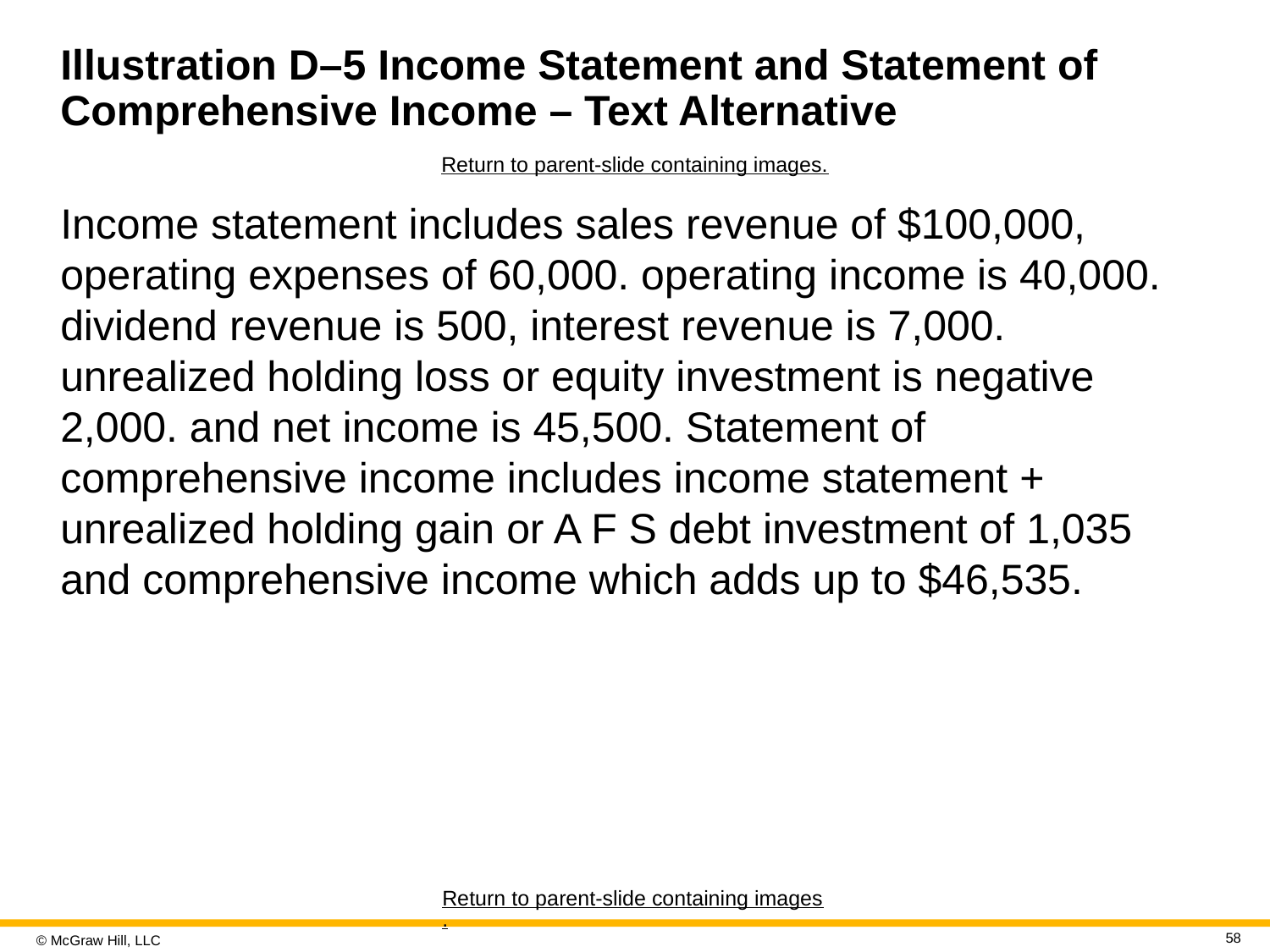

# Illustration D–5 Income Statement and Statement of Comprehensive Income – Text Alternative
Return to parent-slide containing images.
Income statement includes sales revenue of $100,000, operating expenses of 60,000. operating income is 40,000. dividend revenue is 500, interest revenue is 7,000. unrealized holding loss or equity investment is negative 2,000. and net income is 45,500. Statement of comprehensive income includes income statement + unrealized holding gain or A F S debt investment of 1,035 and comprehensive income which adds up to $46,535.
Return to parent-slide containing images.
58